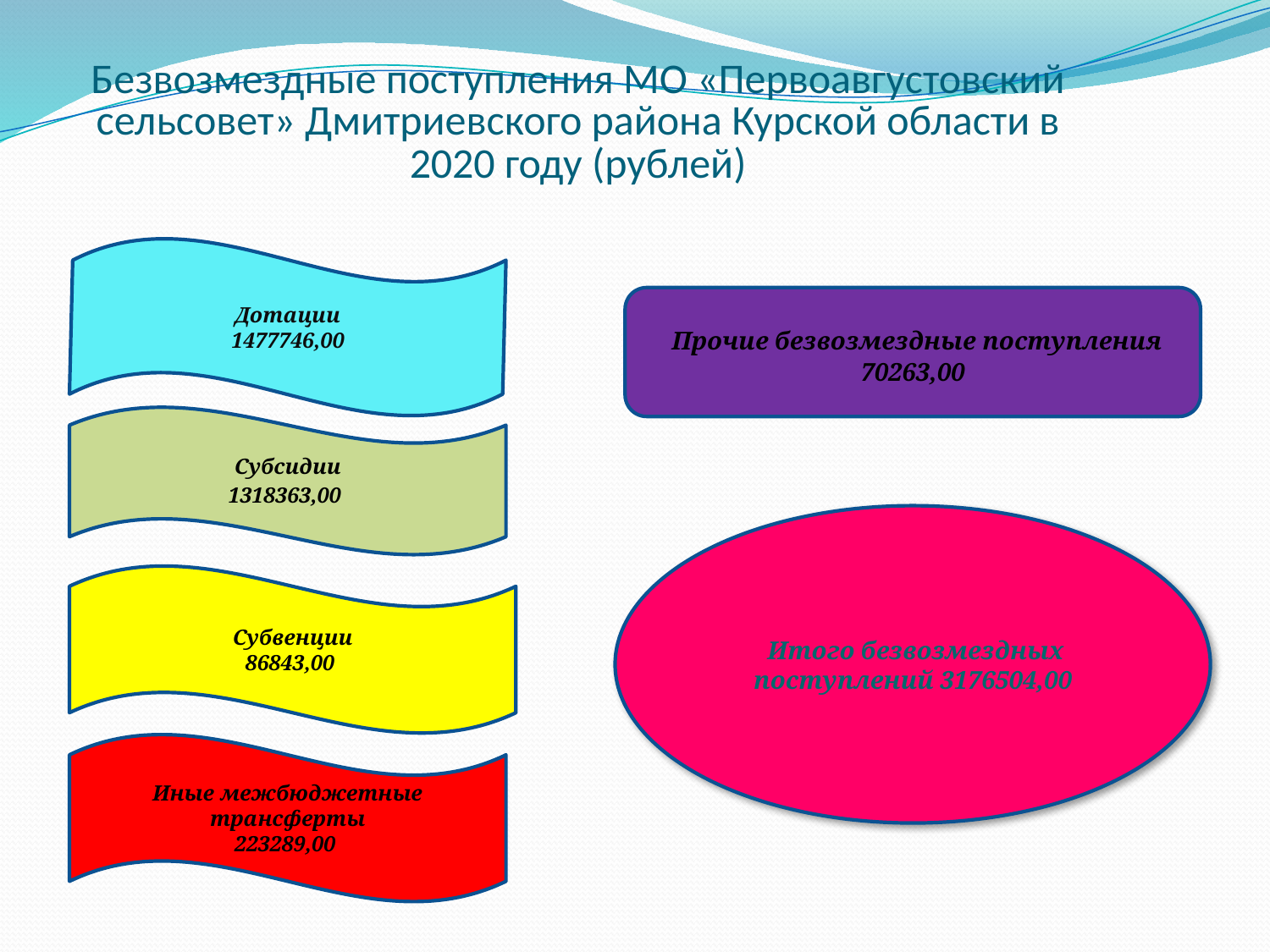

# Безвозмездные поступления МО «Первоавгустовский сельсовет» Дмитриевского района Курской области в 2020 году (рублей)

Дотации
1477746,00
 Прочие безвозмездные поступления 70263,00
Субсидии
1318363,00
 Итого безвозмездных поступлений 3176504,00
Субвенции
86843,00
Иные межбюджетные трансферты
223289,00